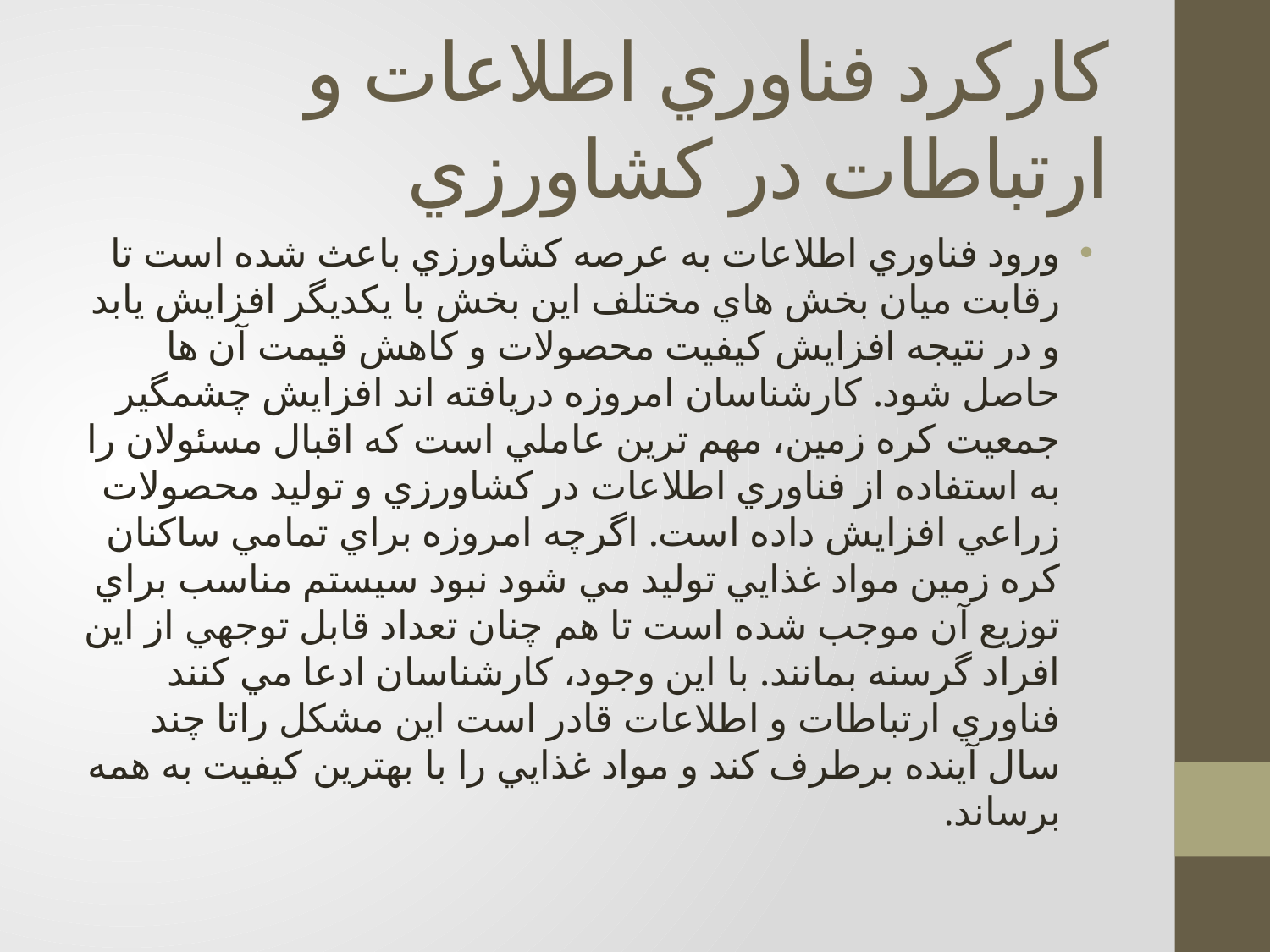

# کارکرد فناوري اطلاعات و ارتباطات در کشاورزي
ورود فناوري اطلاعات به عرصه کشاورزي باعث شده است تا رقابت ميان بخش هاي مختلف اين بخش با يکديگر افزايش يابد و در نتيجه افزايش کيفيت محصولات و کاهش قيمت آن ها حاصل شود. کارشناسان امروزه دريافته اند افزايش چشمگير جمعيت کره زمين، مهم ترين عاملي است که اقبال مسئولان را به استفاده از فناوري اطلاعات در کشاورزي و توليد محصولات زراعي افزايش داده است. اگرچه امروزه براي تمامي ساکنان کره زمين مواد غذايي توليد مي شود نبود سيستم مناسب براي توزيع آن موجب شده است تا هم چنان تعداد قابل توجهي از اين افراد گرسنه بمانند. با اين وجود، کارشناسان ادعا مي کنند فناوري ارتباطات و اطلاعات قادر است اين مشکل راتا چند سال آينده برطرف کند و مواد غذايي را با بهترين کيفيت به همه برساند.